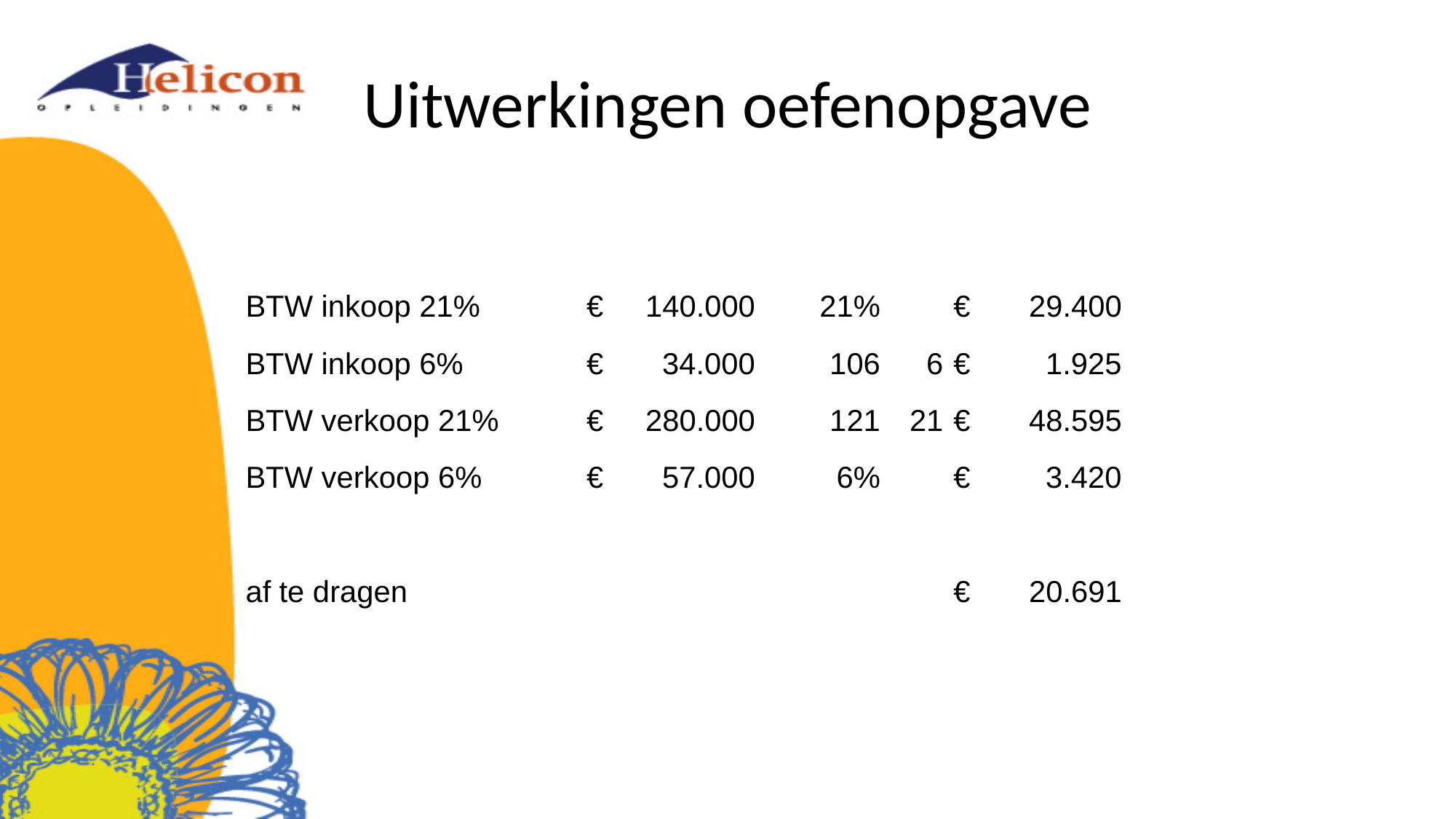

# Uitwerkingen oefenopgave
| BTW inkoop 21% | € 140.000 | 21% |  | € 29.400 |
| --- | --- | --- | --- | --- |
| BTW inkoop 6% | € 34.000 | 106 | 6 | € 1.925 |
| BTW verkoop 21% | € 280.000 | 121 | 21 | € 48.595 |
| BTW verkoop 6% | € 57.000 | 6% |  | € 3.420 |
|  |  |  |  |  |
| af te dragen |  |  |  | € 20.691 |